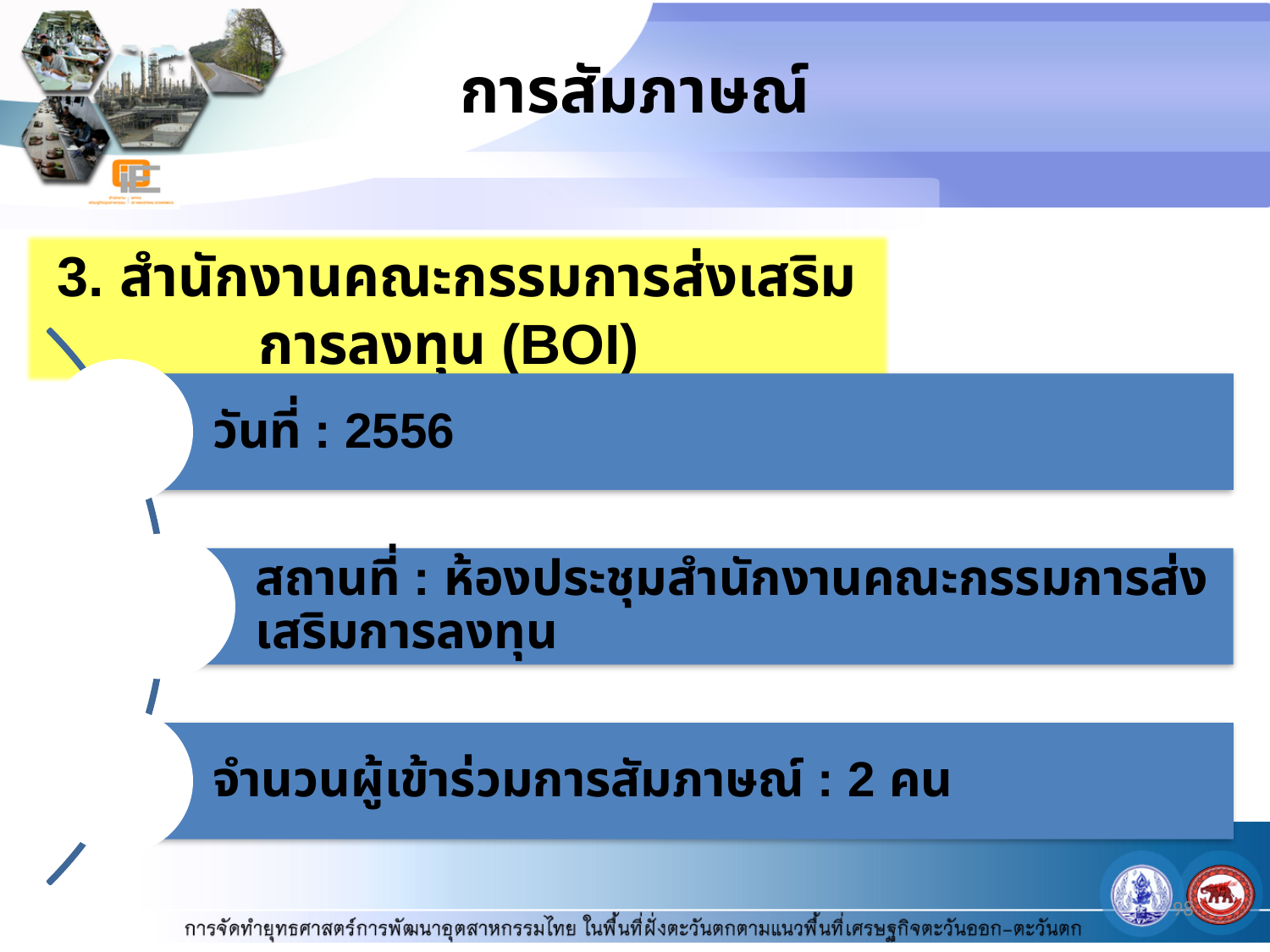

# การสัมภาษณ์
3. สำนักงานคณะกรรมการส่งเสริมการลงทุน (BOI)
วันที่ : 2556
สถานที่ : ห้องประชุมสำนักงานคณะกรรมการส่งเสริมการลงทุน
จำนวนผู้เข้าร่วมการสัมภาษณ์ : 2 คน
98